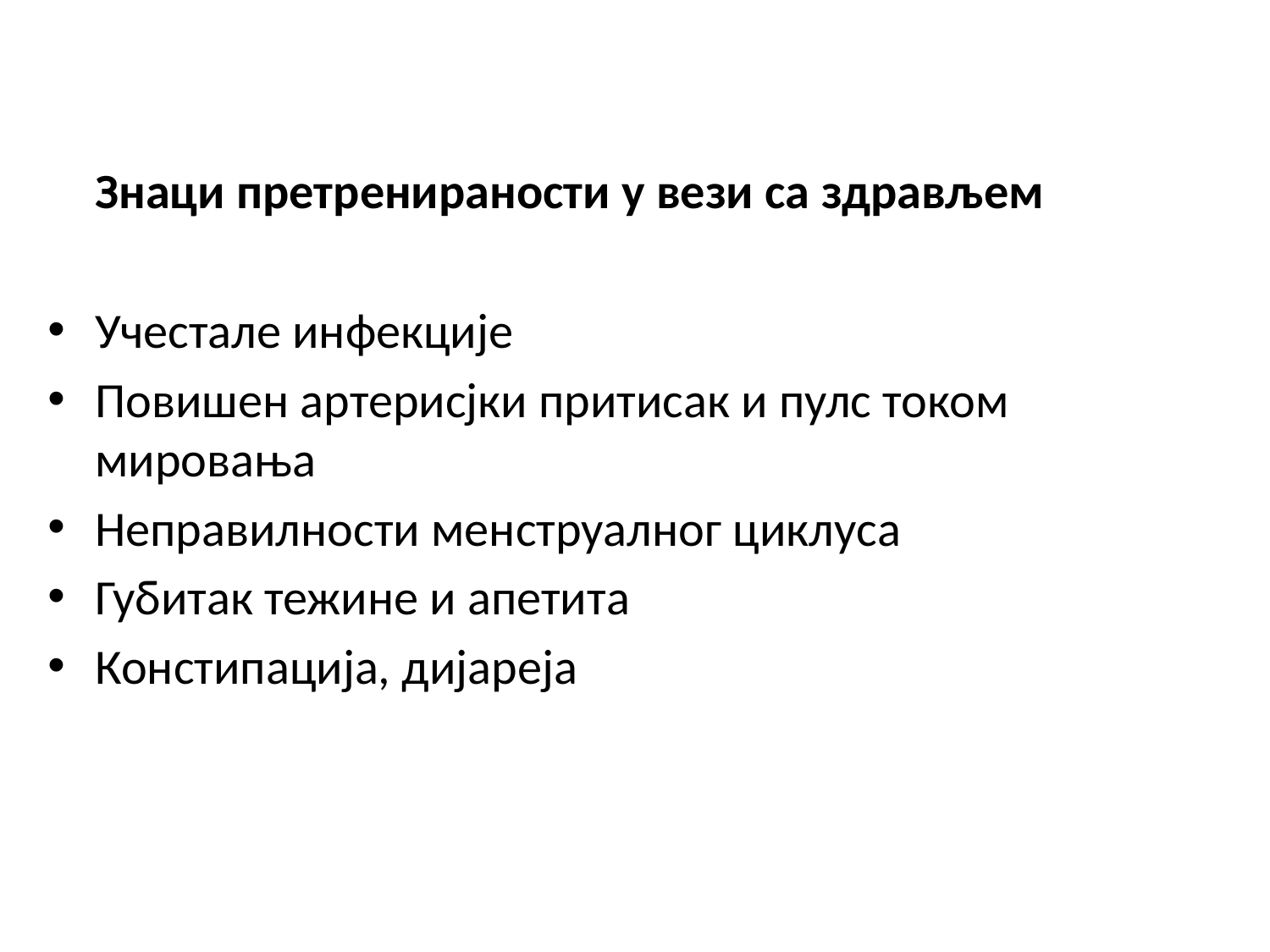

Знаци претренираности у вези са здрављем

Учестале инфекције
Повишен артерисјки притисак и пулс током мировања
Неправилности менструалног циклуса
Губитак тежине и апетита
Констипација, дијареја